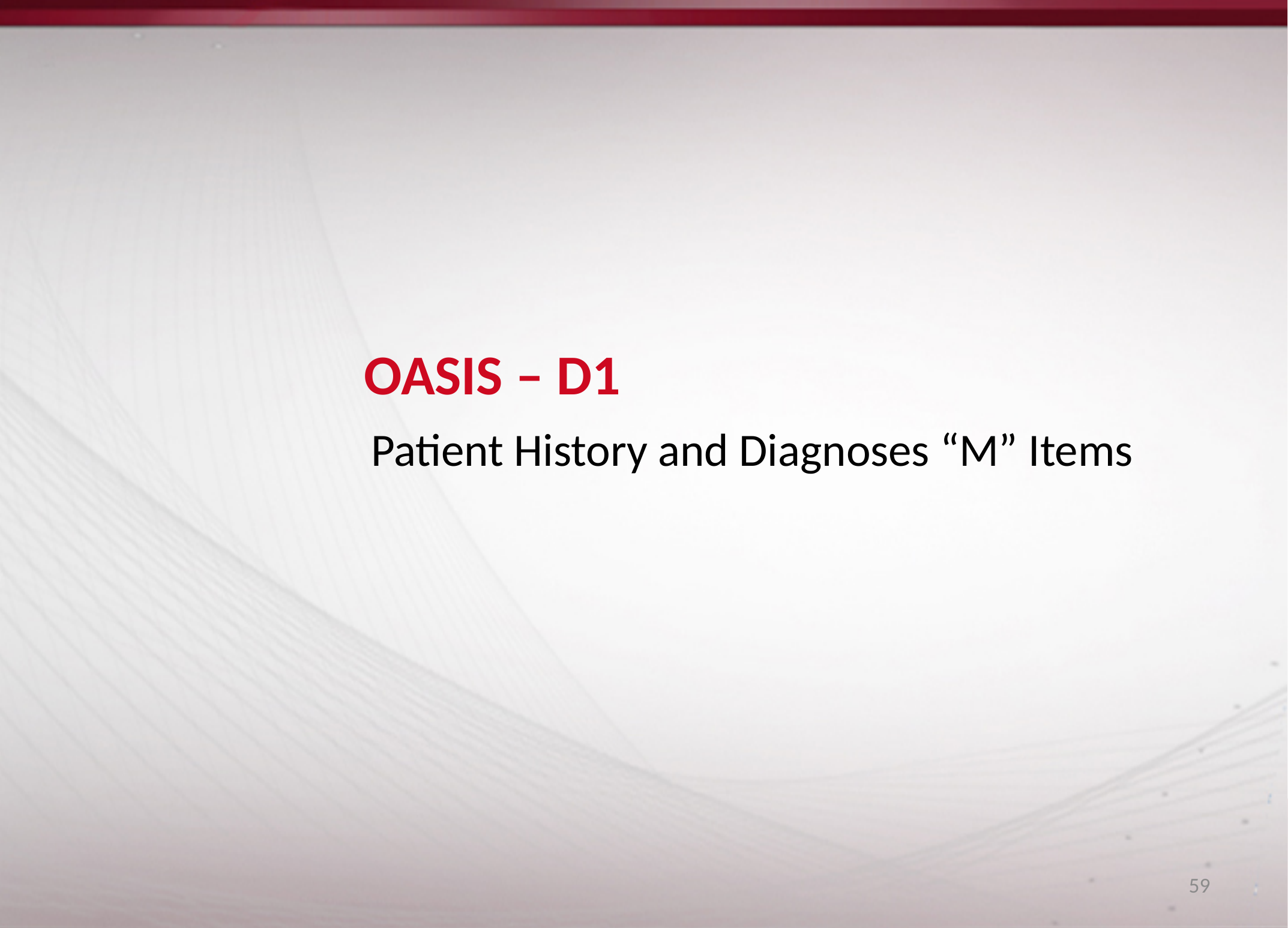

# OASIS – D1
Patient History and Diagnoses “M” Items
59